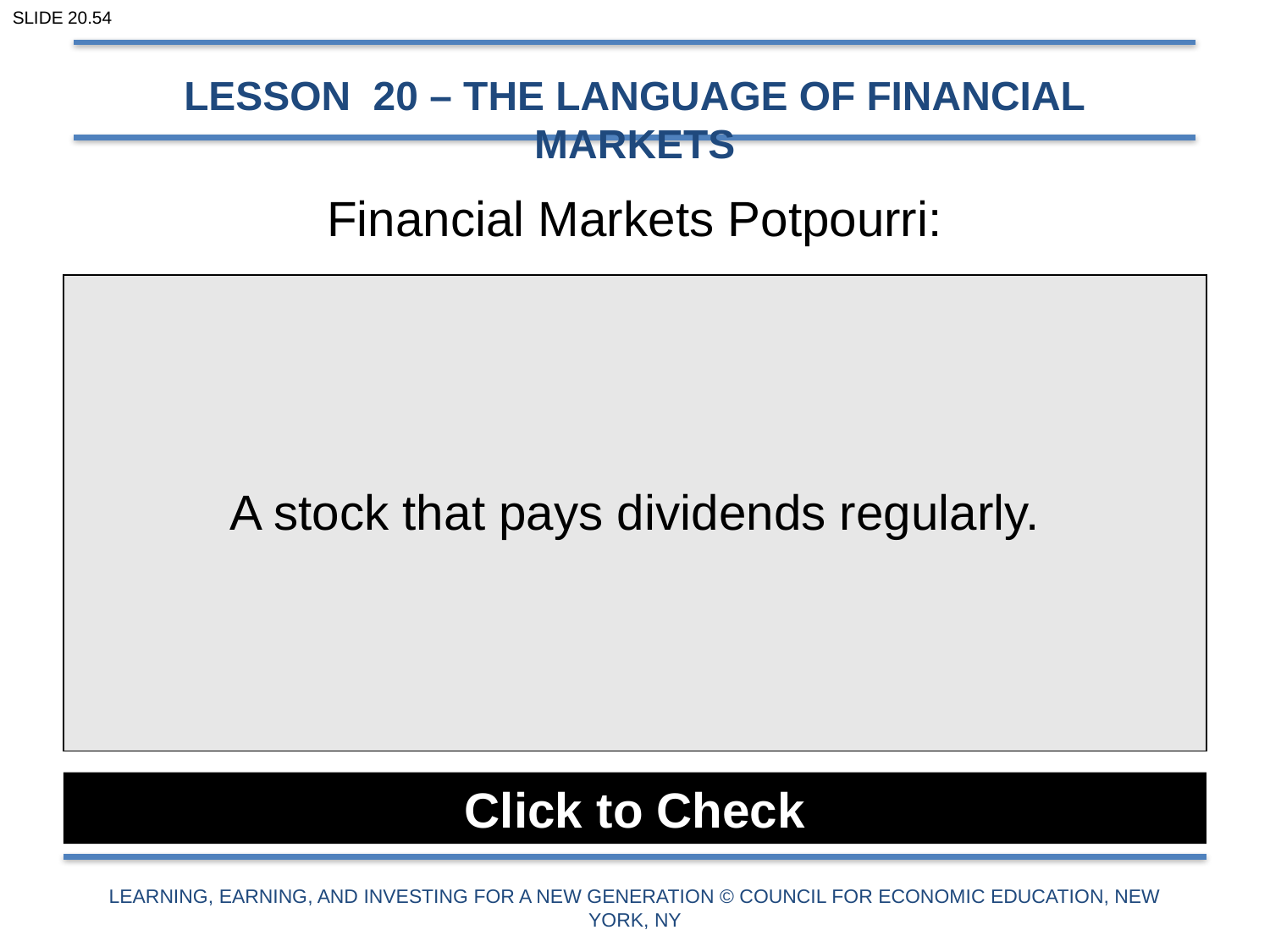

Slide 20.54
Lesson  20 – The Language of Financial Markets
# Financial Markets Potpourri:
| A stock that pays dividends regularly. |
| --- |
Click to Check